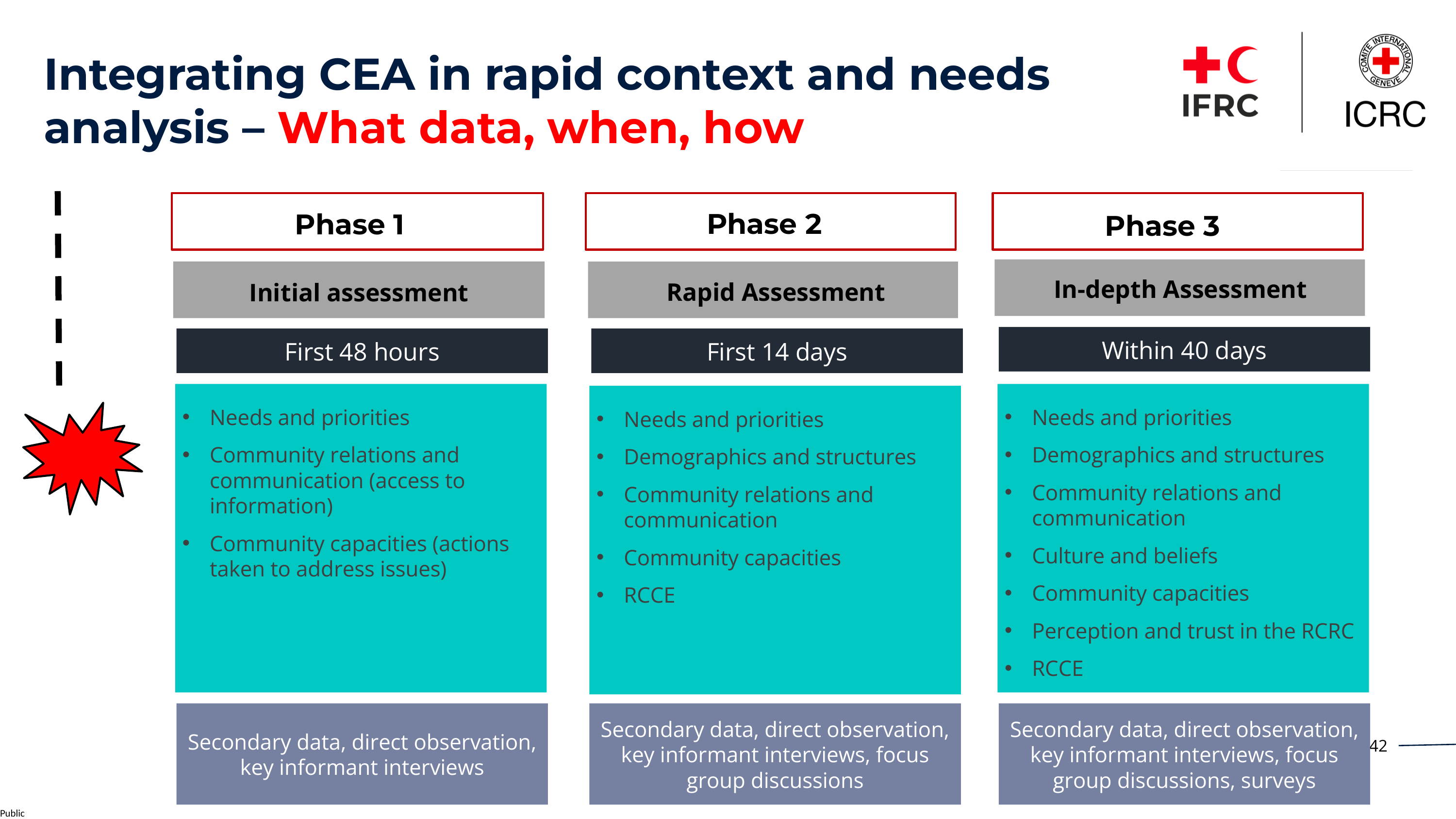

Integrating CEA in rapid context and needs analysis – What data, when, how

Phase 2

Phase 1

Phase 3

In-depth Assessment

Rapid Assessment

Initial assessment

Within 40 days
First 48 hours
First 14 days
Needs and priorities
Community relations and communication (access to information)
Community capacities (actions taken to address issues)
Needs and priorities
Demographics and structures
Community relations and communication
Culture and beliefs
Community capacities
Perception and trust in the RCRC
RCCE
Needs and priorities
Demographics and structures
Community relations and communication
Community capacities
RCCE

Secondary data, direct observation, key informant interviews
Secondary data, direct observation, key informant interviews, focus group discussions
Secondary data, direct observation, key informant interviews, focus group discussions, surveys